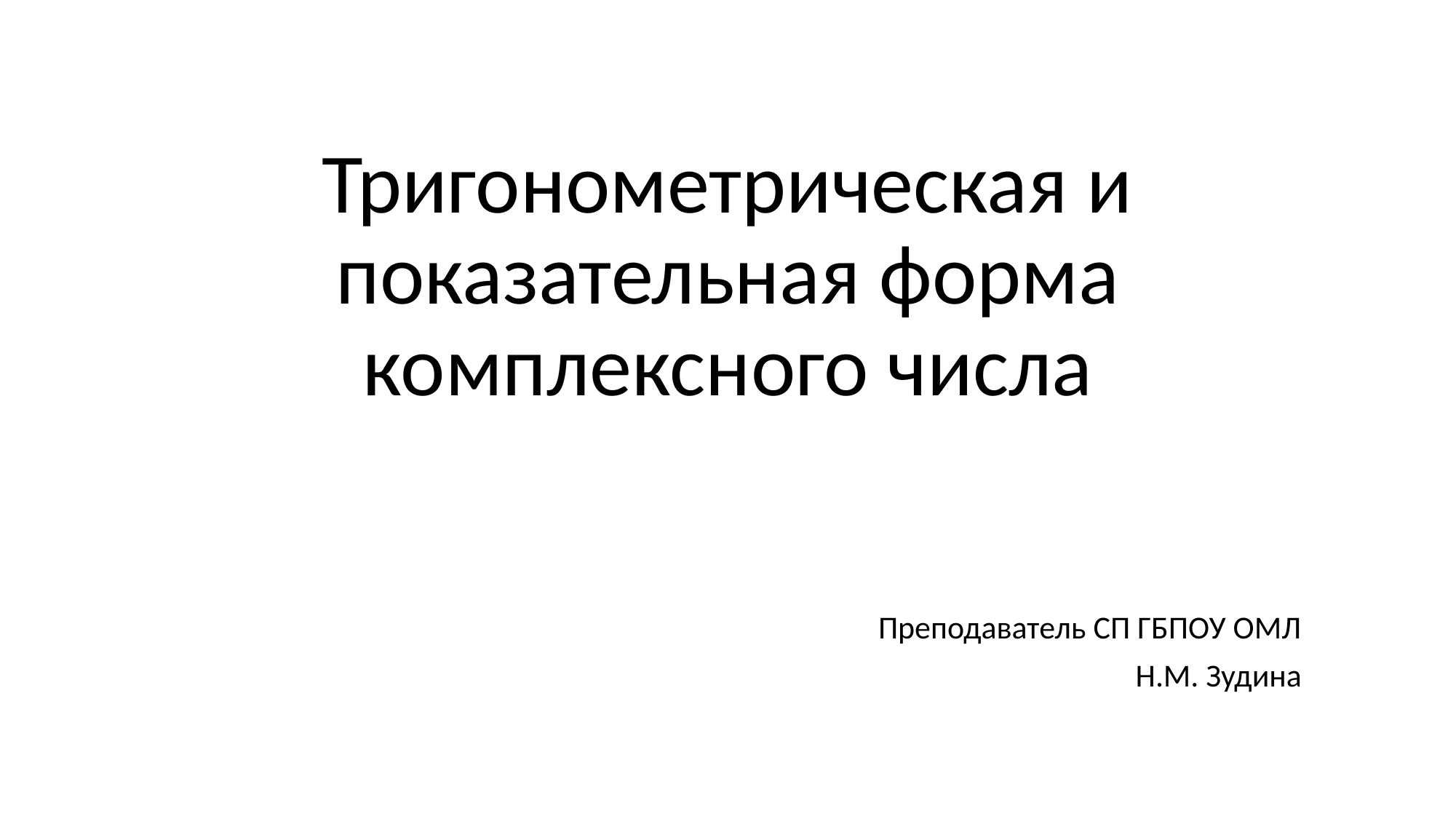

# Тригонометрическая и показательная форма комплексного числа
Преподаватель СП ГБПОУ ОМЛ
Н.М. Зудина